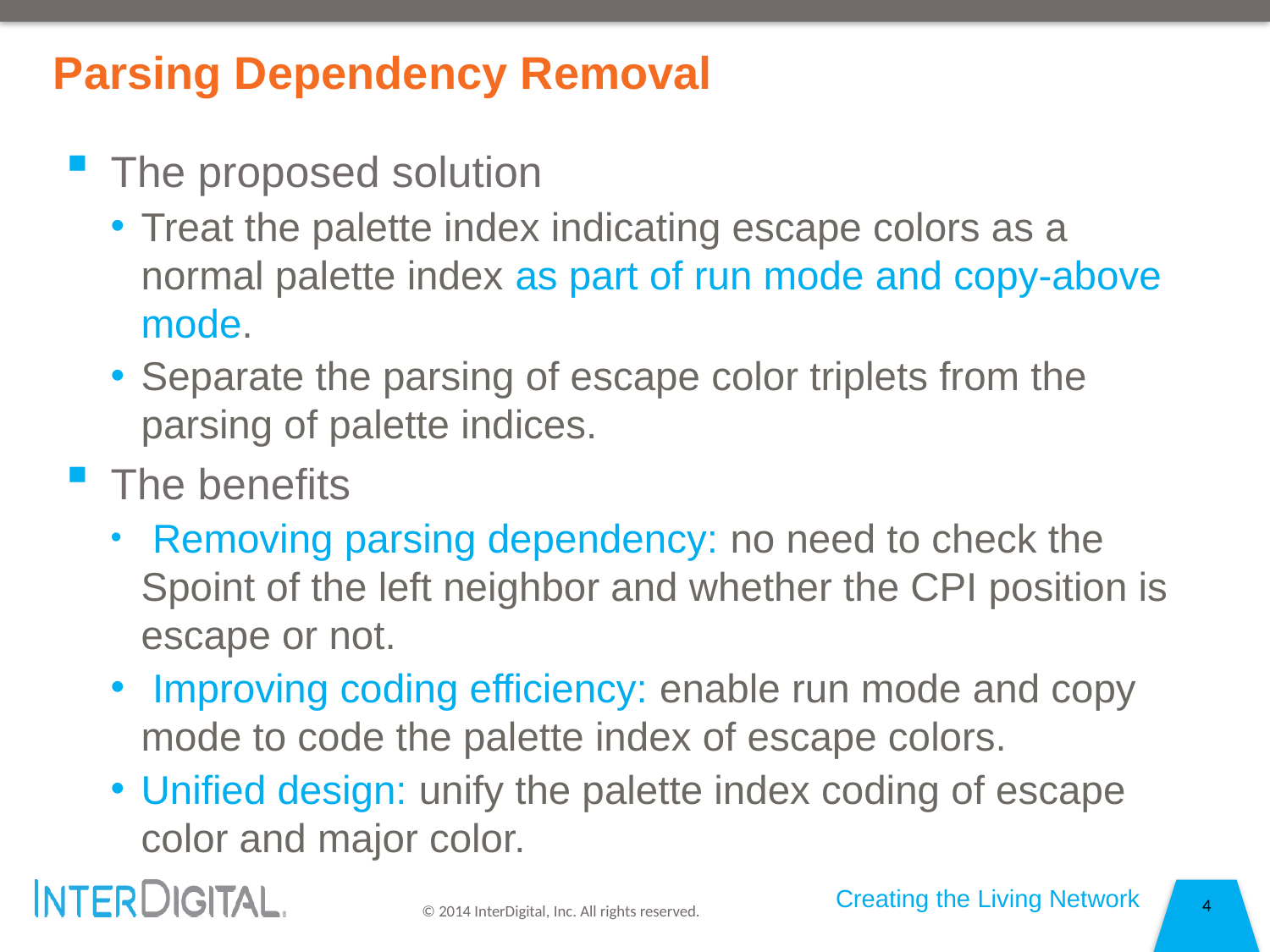

Parsing Dependency Removal
The proposed solution
Treat the palette index indicating escape colors as a normal palette index as part of run mode and copy-above mode.
Separate the parsing of escape color triplets from the parsing of palette indices.
The benefits
 Removing parsing dependency: no need to check the Spoint of the left neighbor and whether the CPI position is escape or not.
 Improving coding efficiency: enable run mode and copy mode to code the palette index of escape colors.
Unified design: unify the palette index coding of escape color and major color.